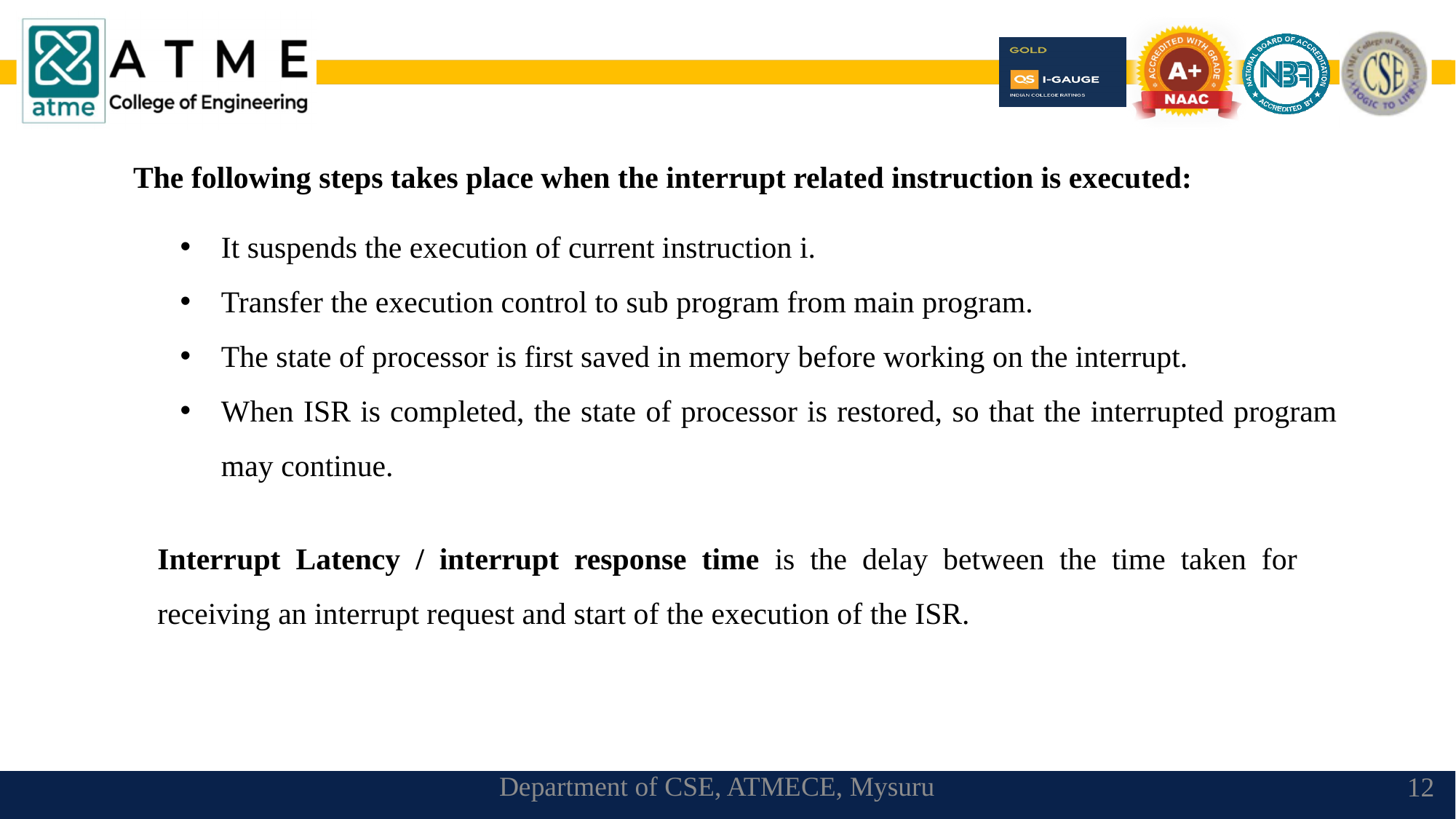

The following steps takes place when the interrupt related instruction is executed:
It suspends the execution of current instruction i.
Transfer the execution control to sub program from main program.
The state of processor is first saved in memory before working on the interrupt.
When ISR is completed, the state of processor is restored, so that the interrupted program may continue.
Interrupt Latency / interrupt response time is the delay between the time taken for receiving an interrupt request and start of the execution of the ISR.
Department of CSE, ATMECE, Mysuru
12